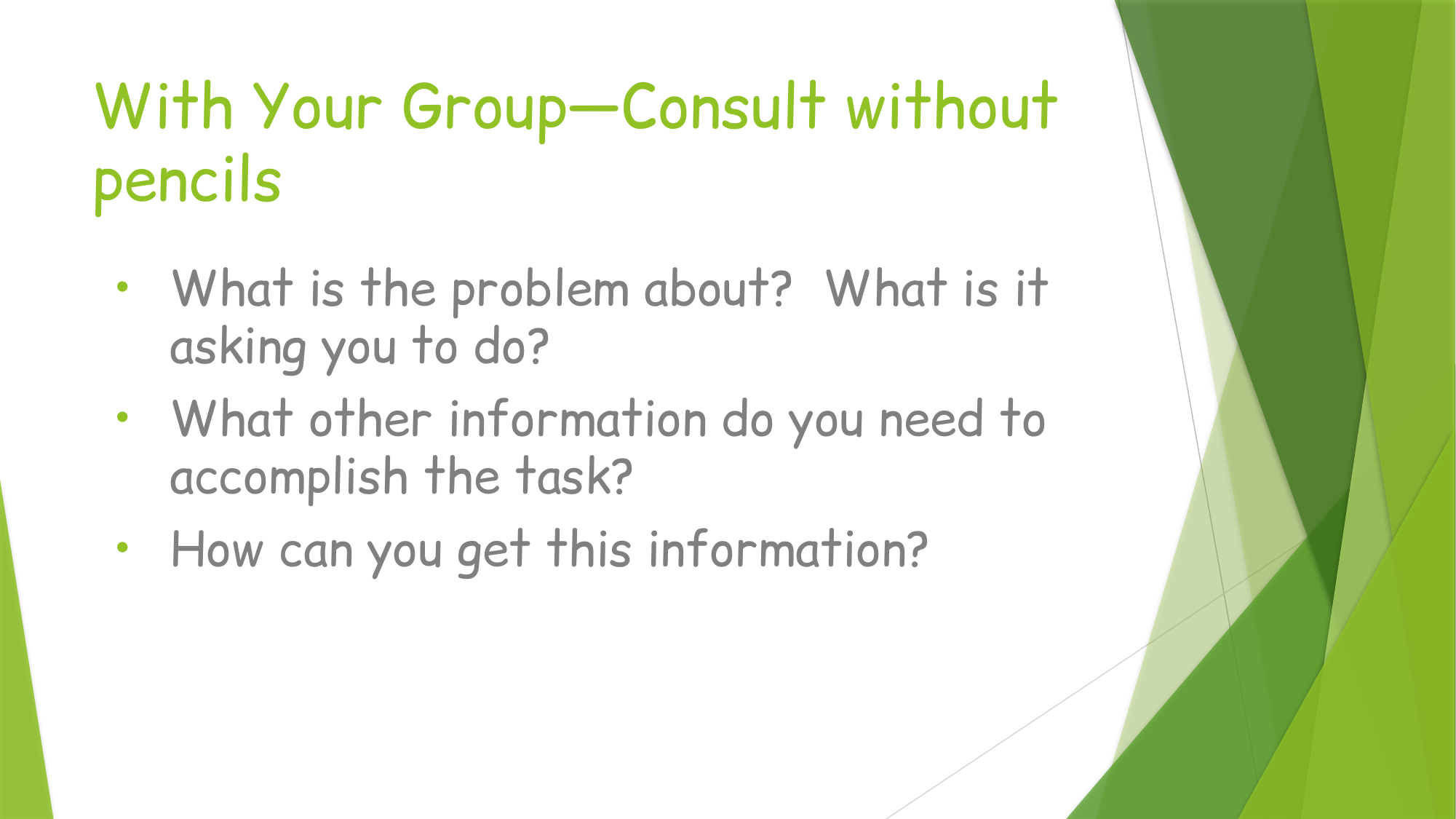

# With Your Group—Consult without pencils
What is the problem about?  What is it asking you to do?
What other information do you need to accomplish the task?
How can you get this information?